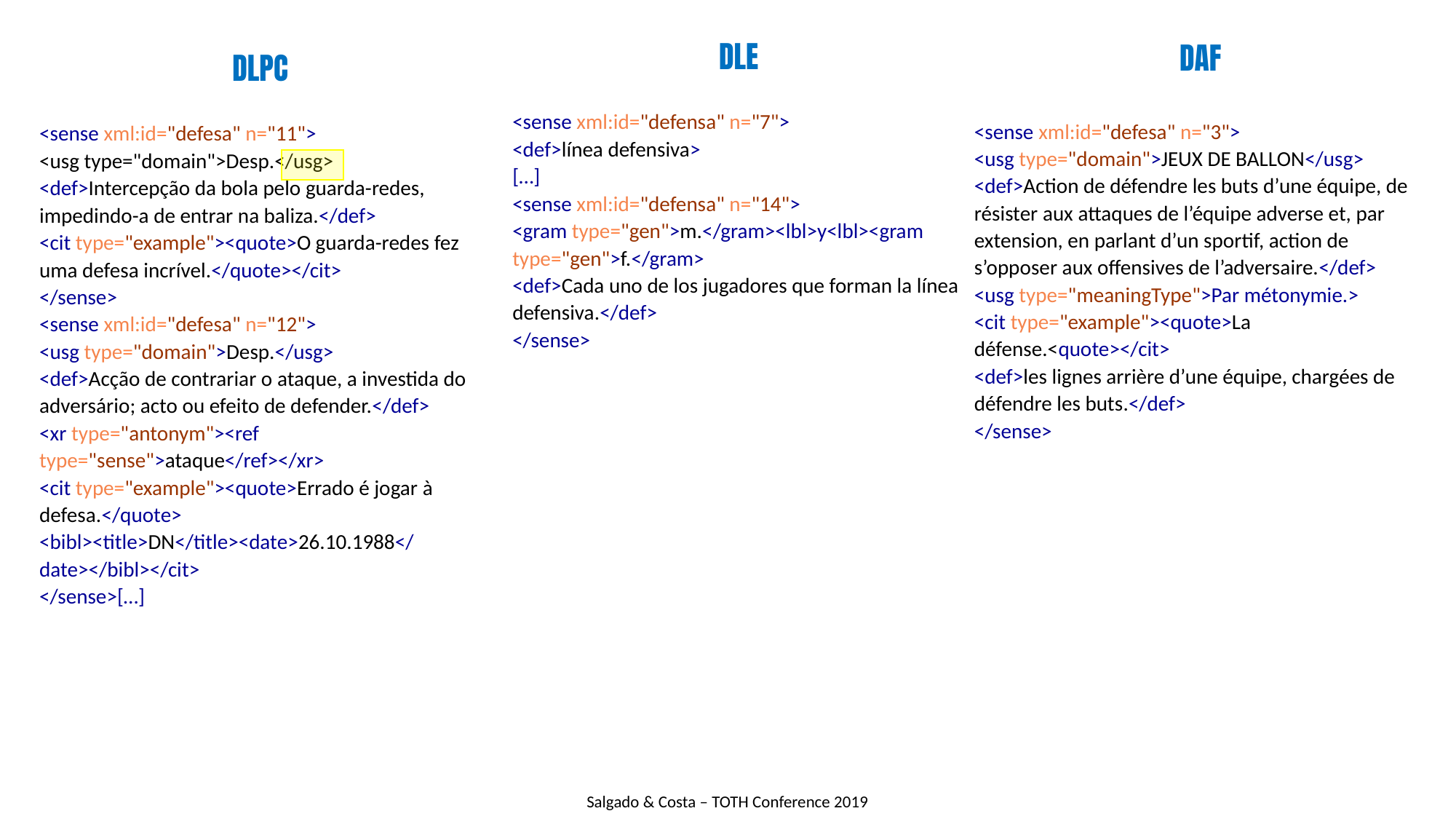

DLE

<sense xml:id="defensa" n="7">
<def>línea defensiva>
[…]
<sense xml:id="defensa" n="14">
<gram type="gen">m.</gram><lbl>y<lbl><gram type="gen">f.</gram>
<def>Cada uno de los jugadores que forman la línea defensiva.</def>
</sense>
DAF

<sense xml:id="defesa" n="3">
<usg type="domain">JEUX DE BALLON</usg>
<def>Action de défendre les buts d’une équipe, de résister aux attaques de l’équipe adverse et, par extension, en parlant d’un sportif, action de s’opposer aux offensives de l’adversaire.</def>
<usg type="meaningType">Par métonymie.>
<cit type="example"><quote>La défense.<quote></cit>
<def>les lignes arrière d’une équipe, chargées de défendre les buts.</def>
</sense>

DLPC

<sense xml:id="defesa" n="11">
<usg type="domain">Desp.</usg>
<def>Intercepção da bola pelo guarda-redes, impedindo-a de entrar na baliza.</def>
<cit type="example"><quote>O guarda-redes fez uma defesa incrível.</quote></cit>
</sense>
<sense xml:id="defesa" n="12">
<usg type="domain">Desp.</usg>
<def>Acção de contrariar o ataque, a investida do adversário; acto ou efeito de defender.</def>
<xr type="antonym"><ref type="sense">ataque</ref></xr>
<cit type="example"><quote>Errado é jogar à defesa.</quote>
<bibl><title>DN</title><date>26.10.1988</date></bibl></cit>
</sense>[…]

Salgado & Costa – TOTH Conference 2019